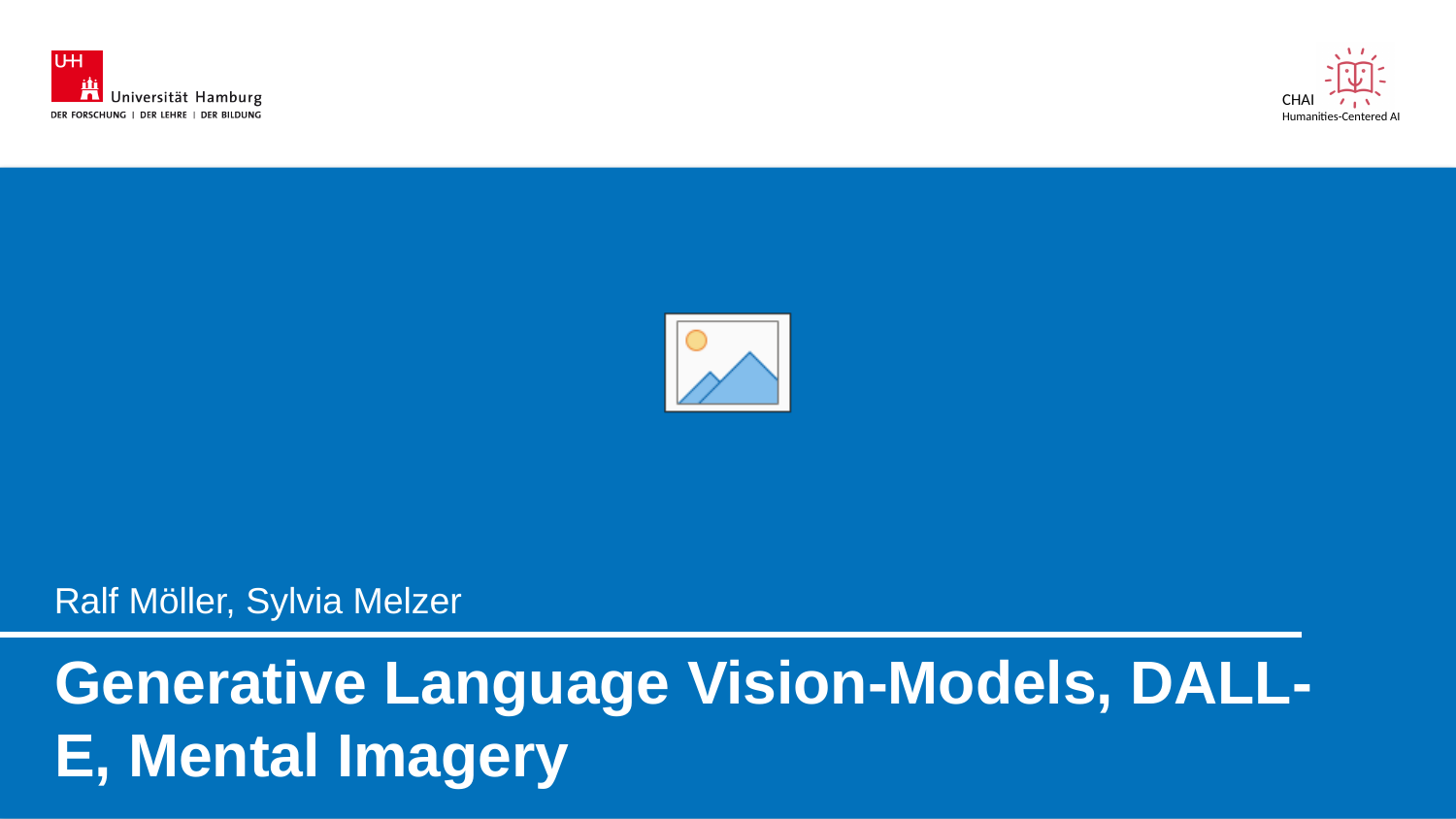

Ralf Möller, Sylvia Melzer
# Generative Language Vision-Models, DALL-E, Mental Imagery